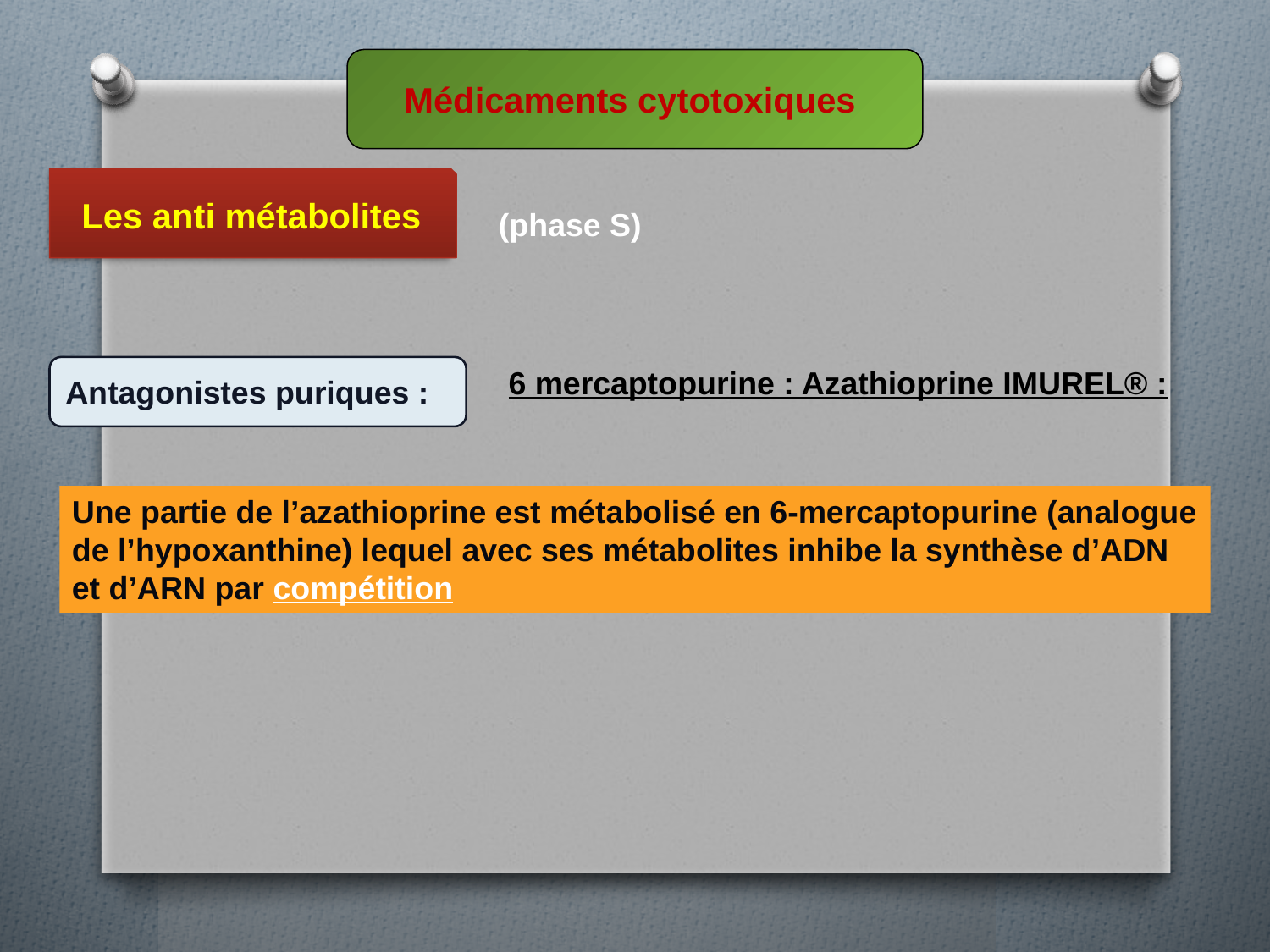

Médicaments cytotoxiques
Les anti métabolites
(phase S)
Antagonistes puriques :
6 mercaptopurine : Azathioprine IMUREL® :
Une partie de l’azathioprine est métabolisé en 6-mercaptopurine (analogue de l’hypoxanthine) lequel avec ses métabolites inhibe la synthèse d’ADN et d’ARN par compétition